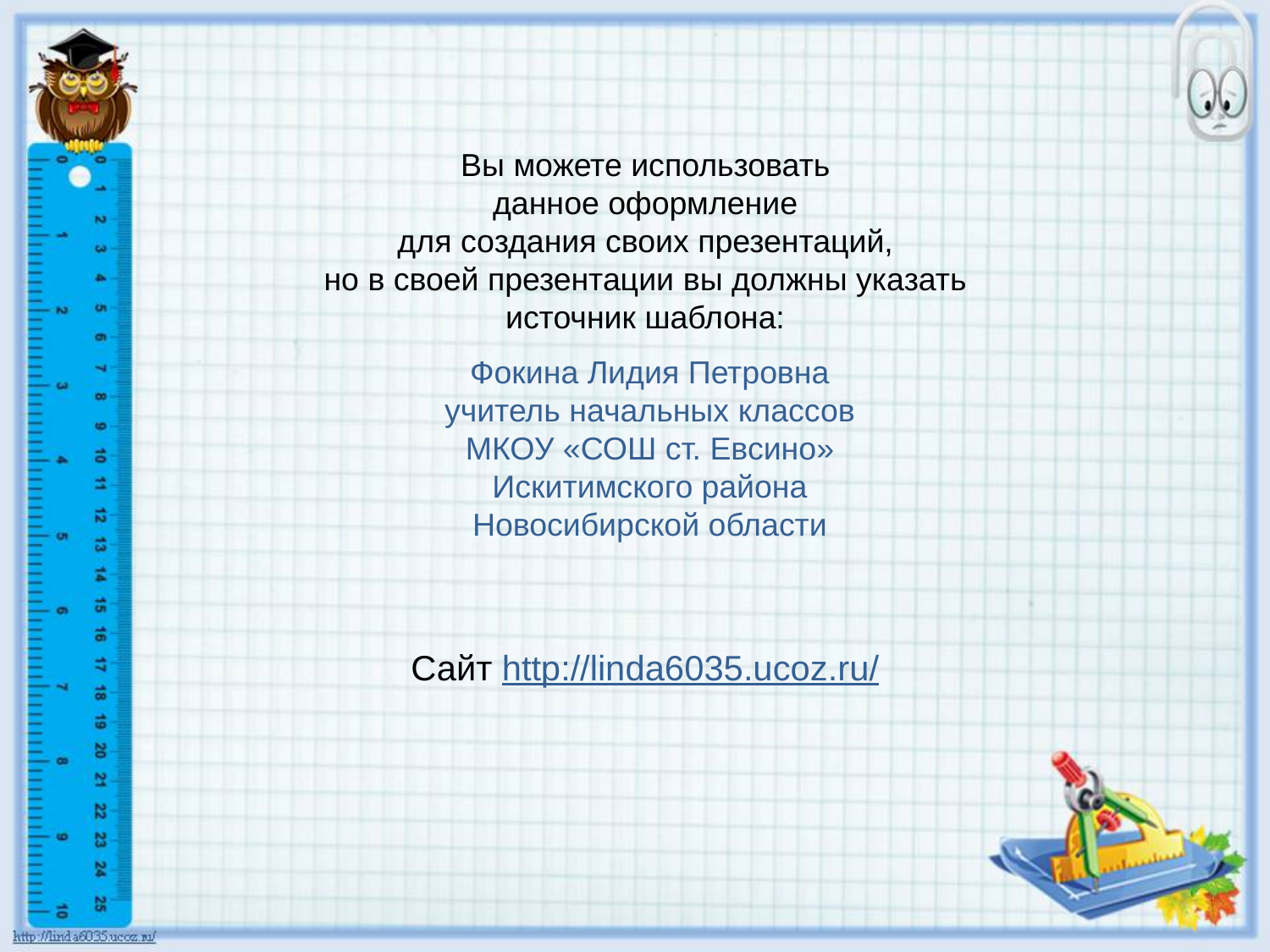

Вы можете использовать
данное оформление
для создания своих презентаций,
но в своей презентации вы должны указать
источник шаблона:

Фокина Лидия Петровна
учитель начальных классов
МКОУ «СОШ ст. Евсино»
Искитимского района
Новосибирской области
Сайт http://linda6035.ucoz.ru/